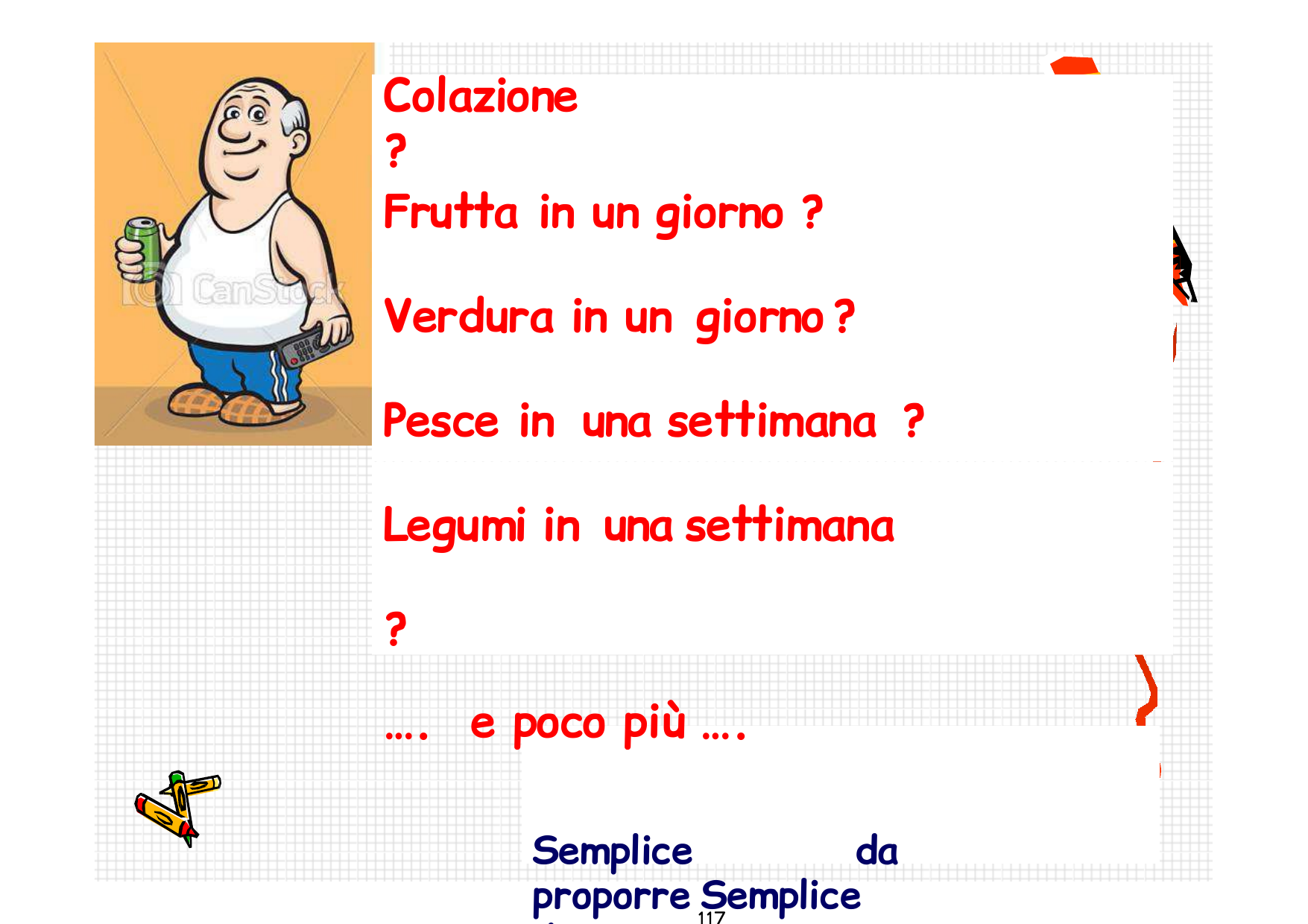

Colazione	?

Provincia Milano 1

Frutta	in	un	giorno	? Verdura	in	un	 giorno	? Pesce	in	 una	 settimana	? Legumi		in	 una	settimana		?
….	e	poco	più	….

Semplice	da	proporre Semplice	da	elaborare Semplice	da	monitorare

prevenzione del rischio cardio-cerebro-vascolare 	117